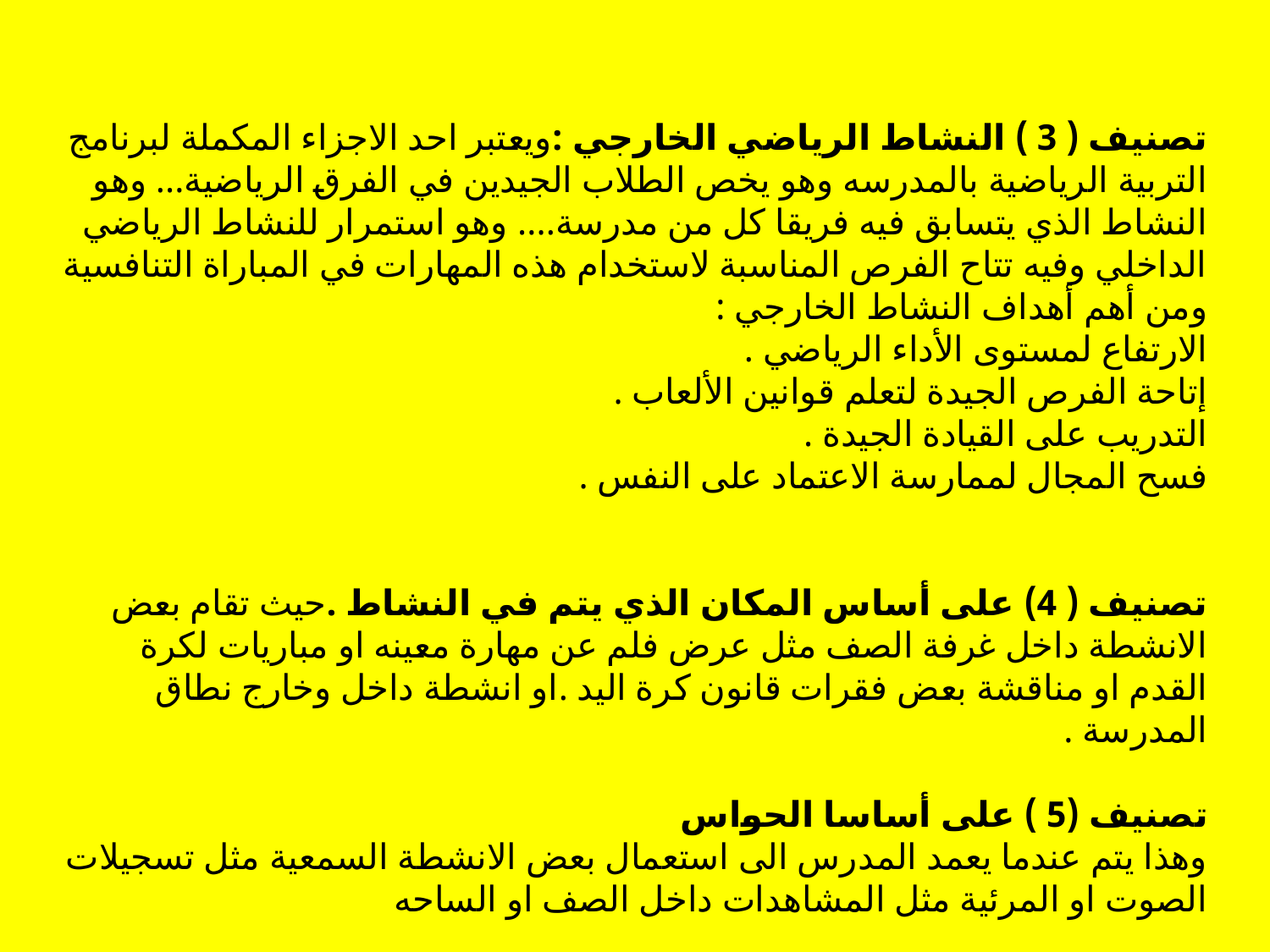

تصنيف ( 3 ) النشاط الرياضي الخارجي :ويعتبر احد الاجزاء المكملة لبرنامج التربية الرياضية بالمدرسه وهو يخص الطلاب الجيدين في الفرق الرياضية... وهو النشاط الذي يتسابق فيه فريقا كل من مدرسة.... وهو استمرار للنشاط الرياضي الداخلي وفيه تتاح الفرص المناسبة لاستخدام هذه المهارات في المباراة التنافسية ومن أهم أهداف النشاط الخارجي :
الارتفاع لمستوى الأداء الرياضي .
إتاحة الفرص الجيدة لتعلم قوانين الألعاب .
التدريب على القيادة الجيدة .
فسح المجال لممارسة الاعتماد على النفس .

تصنيف ( 4) على أساس المكان الذي يتم في النشاط .حيث تقام بعض الانشطة داخل غرفة الصف مثل عرض فلم عن مهارة معينه او مباريات لكرة القدم او مناقشة بعض فقرات قانون كرة اليد .او انشطة داخل وخارج نطاق المدرسة .

تصنيف (5 ) على أساسا الحواس
وهذا يتم عندما يعمد المدرس الى استعمال بعض الانشطة السمعية مثل تسجيلات الصوت او المرئية مثل المشاهدات داخل الصف او الساحه